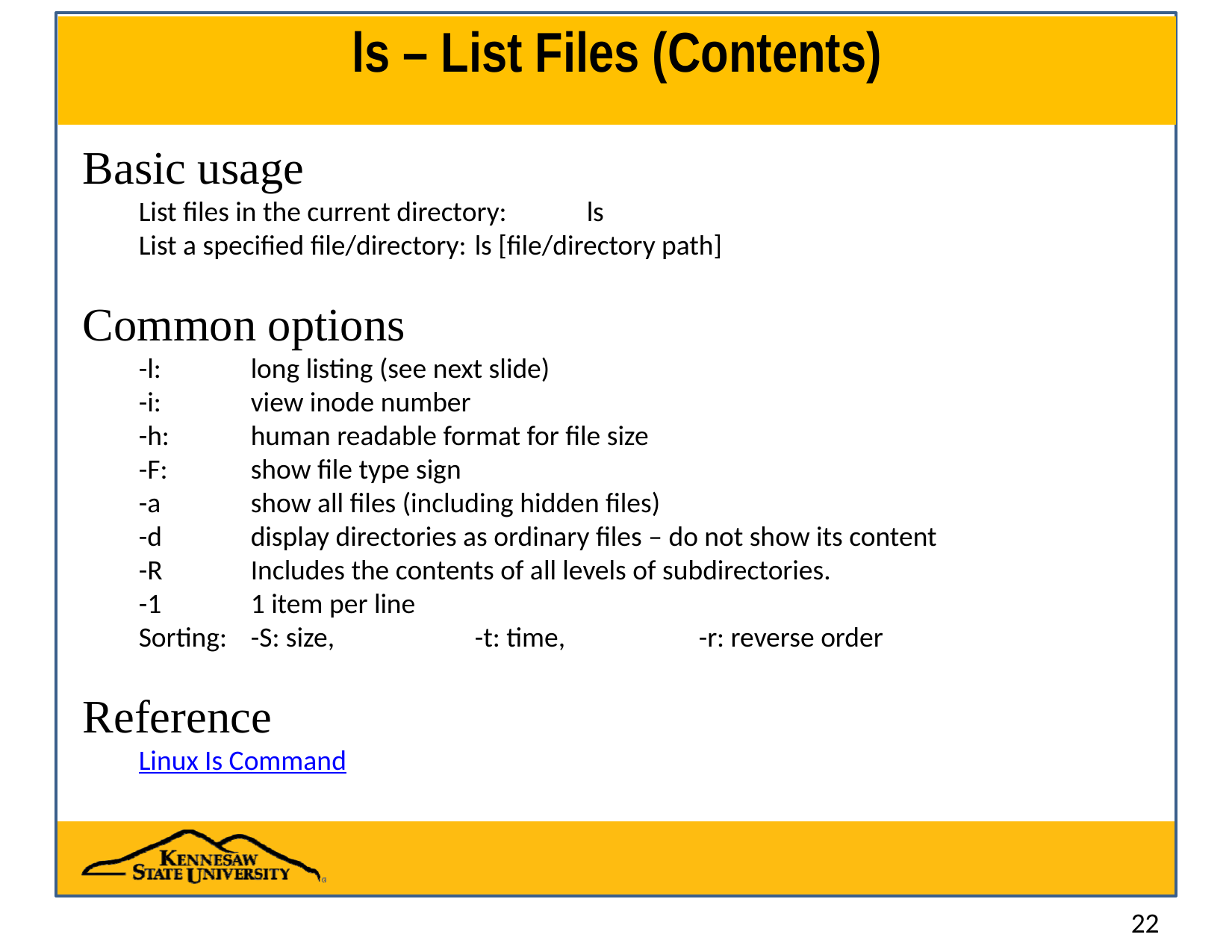

# ls – List Files (Contents)
Basic usage
List files in the current directory: 	ls
List a specified file/directory: 	ls [file/directory path]

Common options
-l:	long listing (see next slide)
-i:	view inode number
-h:	human readable format for file size
-F:	show file type sign
-a	show all files (including hidden files)
-d 	display directories as ordinary files – do not show its content
-R	Includes the contents of all levels of subdirectories.
-1	1 item per line
Sorting:	-S: size, 		-t: time, 		-r: reverse order

Reference
Linux Is Command